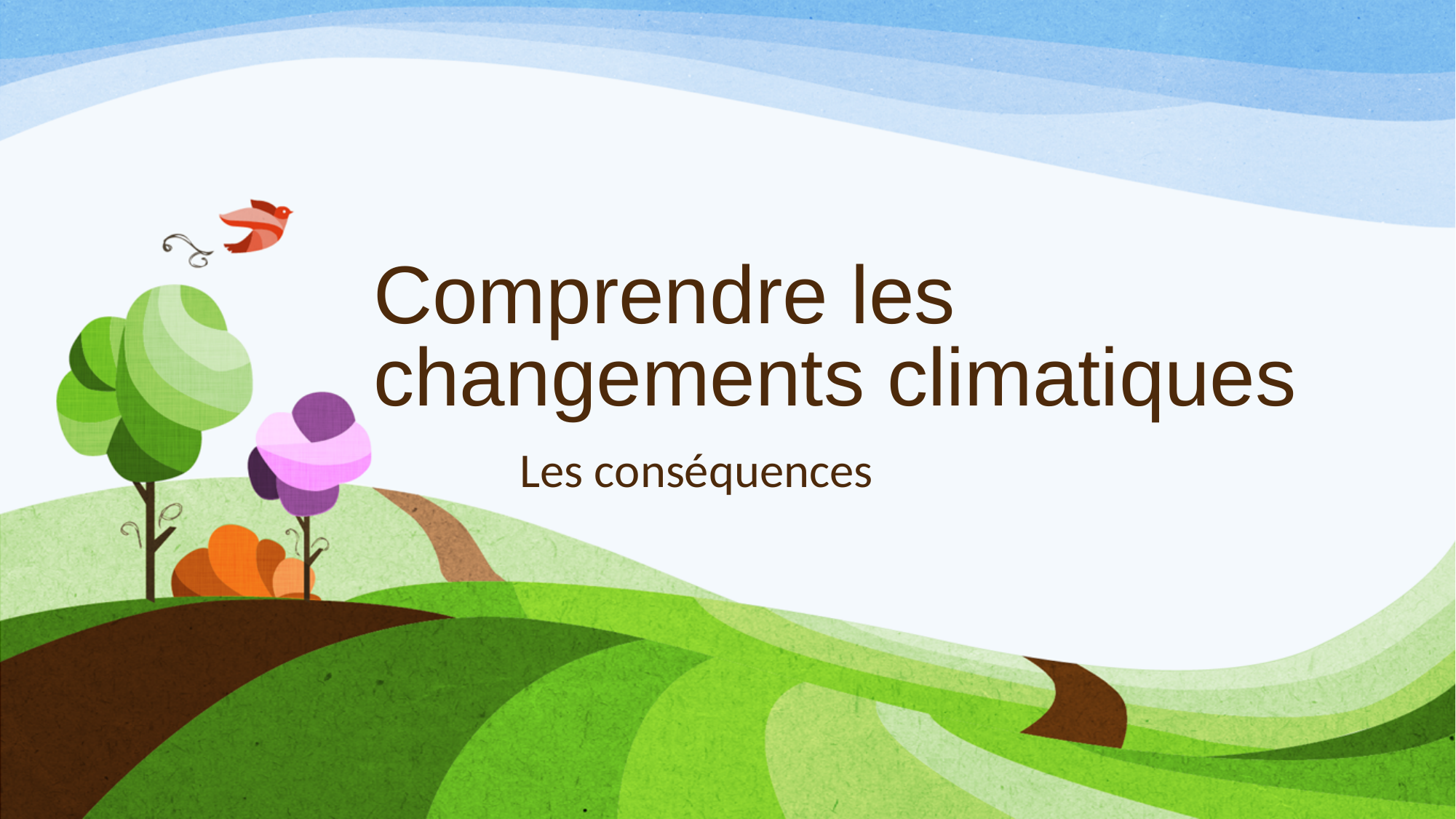

# Comprendre les changements climatiques
Les conséquences